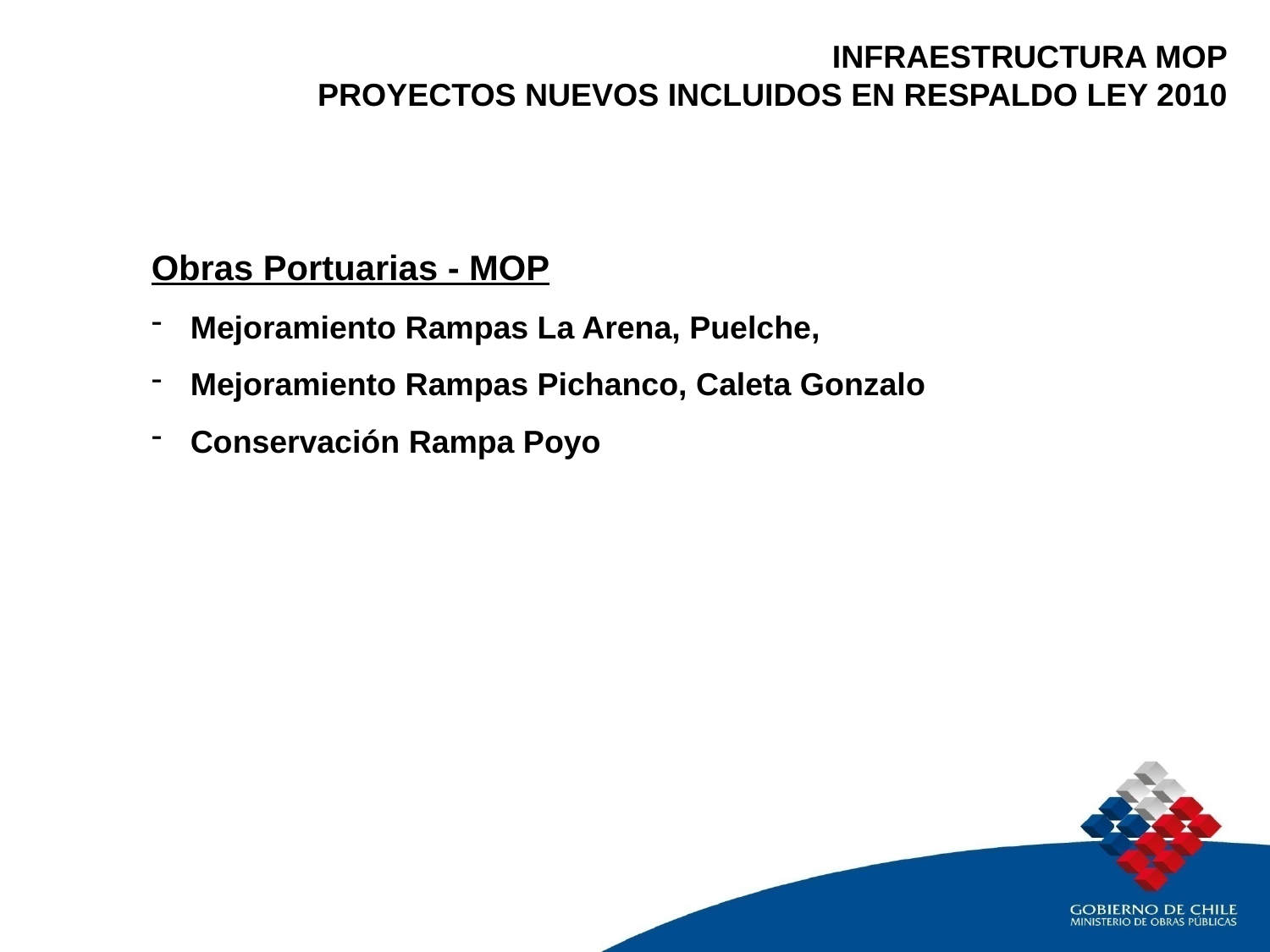

INFRAESTRUCTURA MOP
PROYECTOS NUEVOS INCLUIDOS EN RESPALDO LEY 2010
Obras Portuarias - MOP
 Mejoramiento Rampas La Arena, Puelche,
 Mejoramiento Rampas Pichanco, Caleta Gonzalo
 Conservación Rampa Poyo